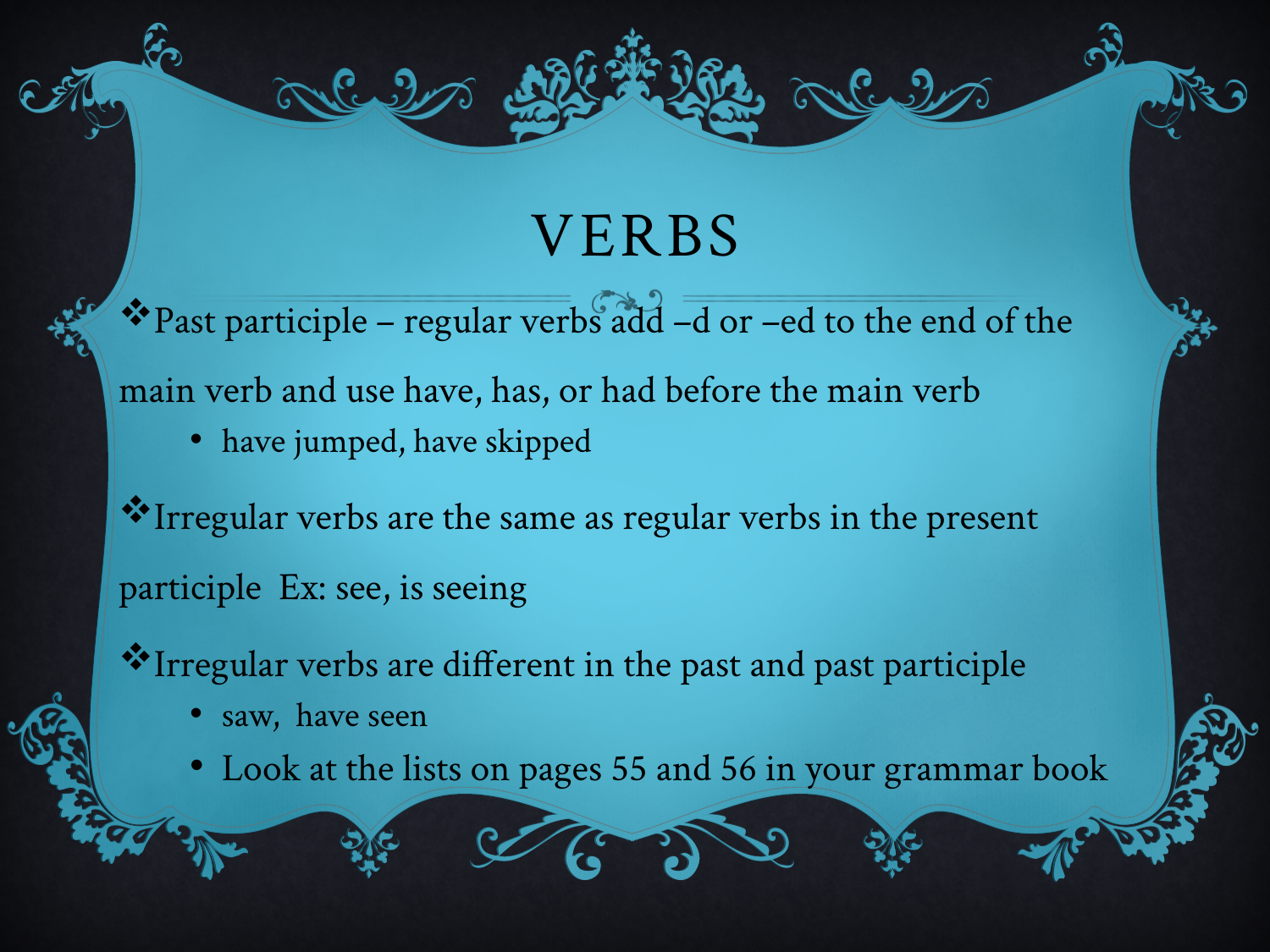

# VERBS
Past participle – regular verbs add –d or –ed to the end of the  main verb and use have, has, or had before the main verb
have jumped, have skipped
Irregular verbs are the same as regular verbs in the present participle  Ex: see, is seeing
Irregular verbs are different in the past and past participle
saw,  have seen
Look at the lists on pages 55 and 56 in your grammar book